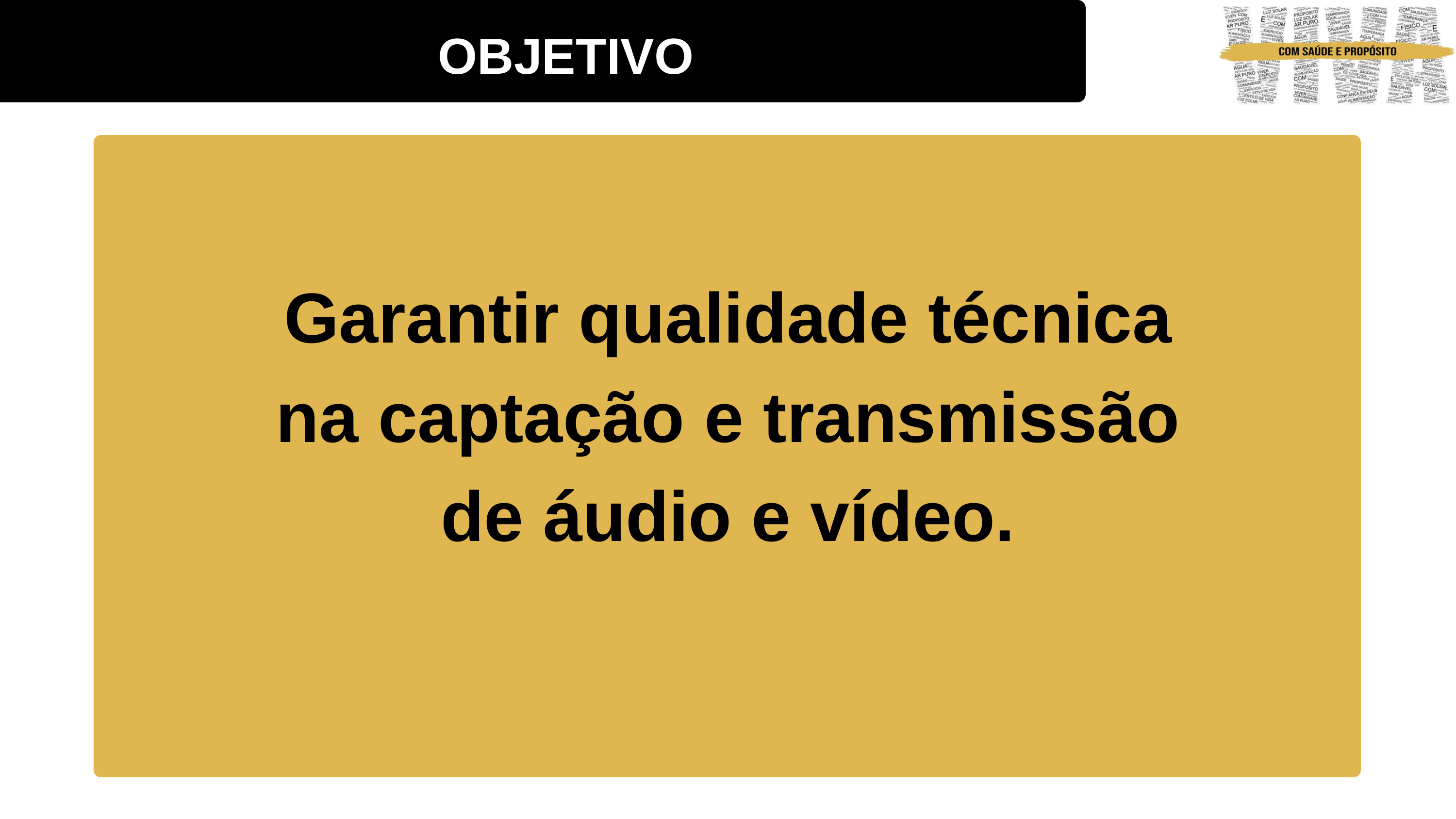

OBJETIVO

Garantir qualidade técnica na captação e transmissão de áudio e vídeo.